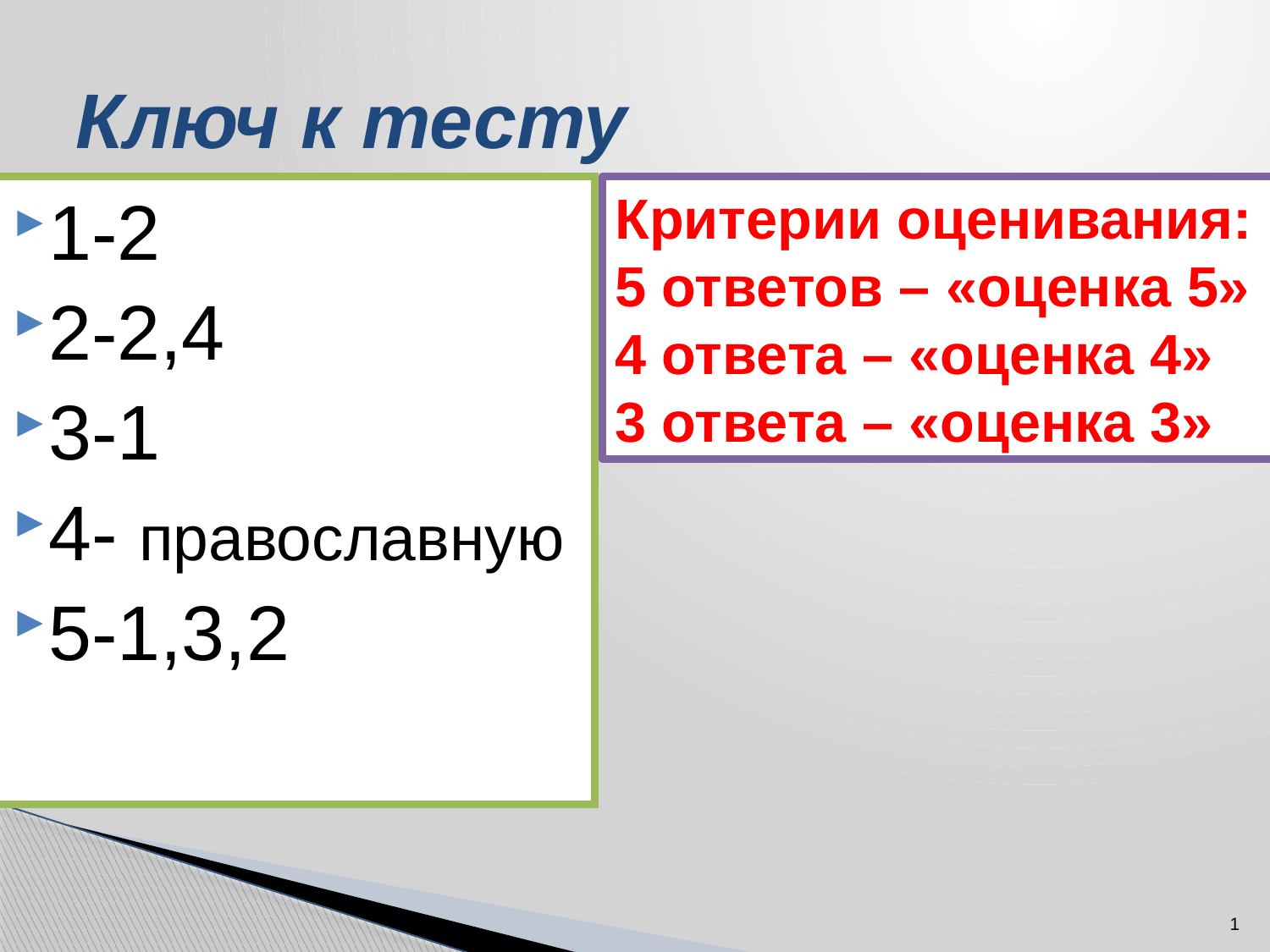

# Ключ к тесту
1-2
2-2,4
3-1
4- православную
5-1,3,2
Критерии оценивания:
5 ответов – «оценка 5»
4 ответа – «оценка 4»
3 ответа – «оценка 3»
1